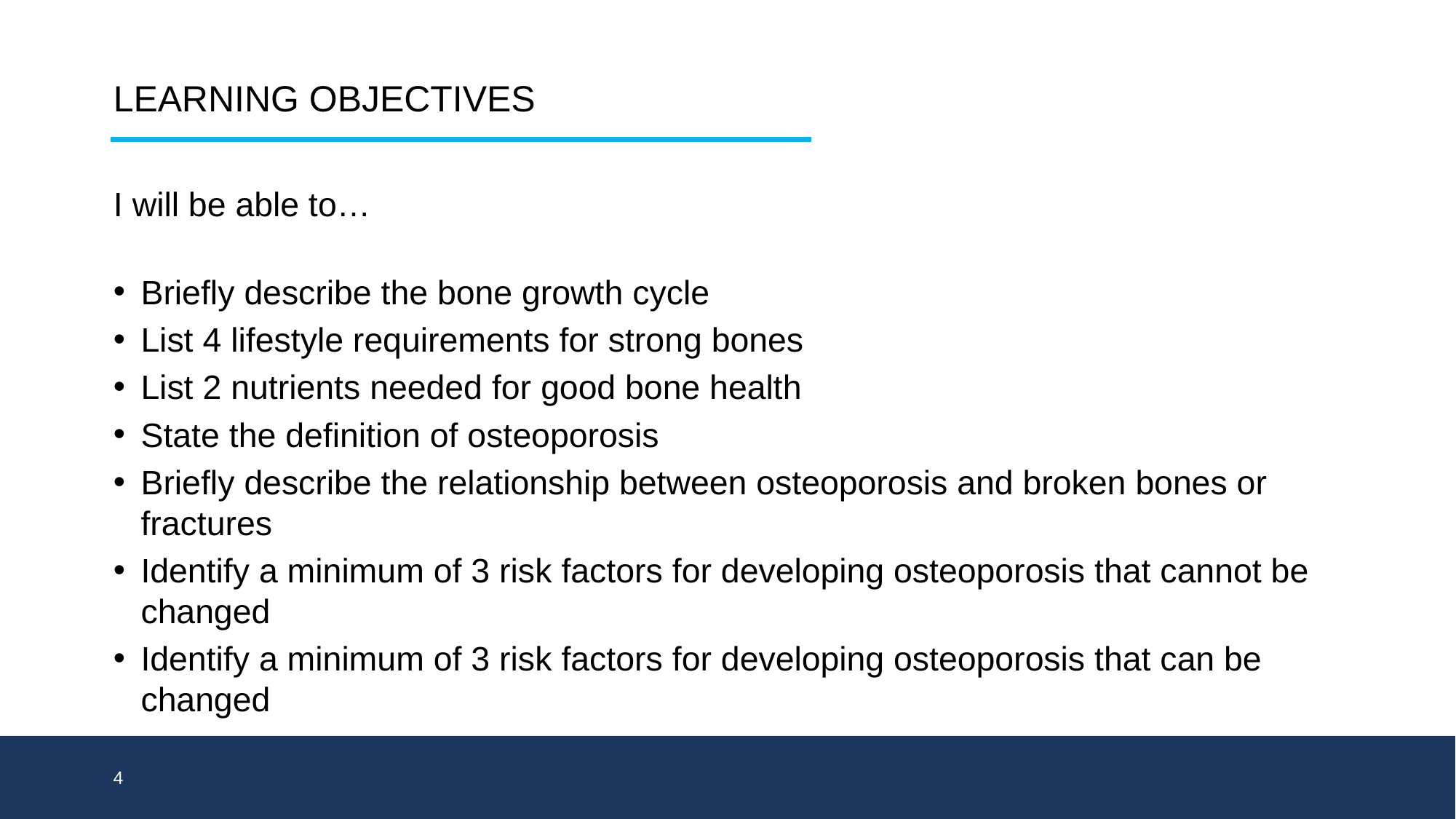

# Learning Objectives
I will be able to…

Briefly describe the bone growth cycle
List 4 lifestyle requirements for strong bones
List 2 nutrients needed for good bone health
State the definition of osteoporosis
Briefly describe the relationship between osteoporosis and broken bones or fractures
Identify a minimum of 3 risk factors for developing osteoporosis that cannot be changed
Identify a minimum of 3 risk factors for developing osteoporosis that can be changed